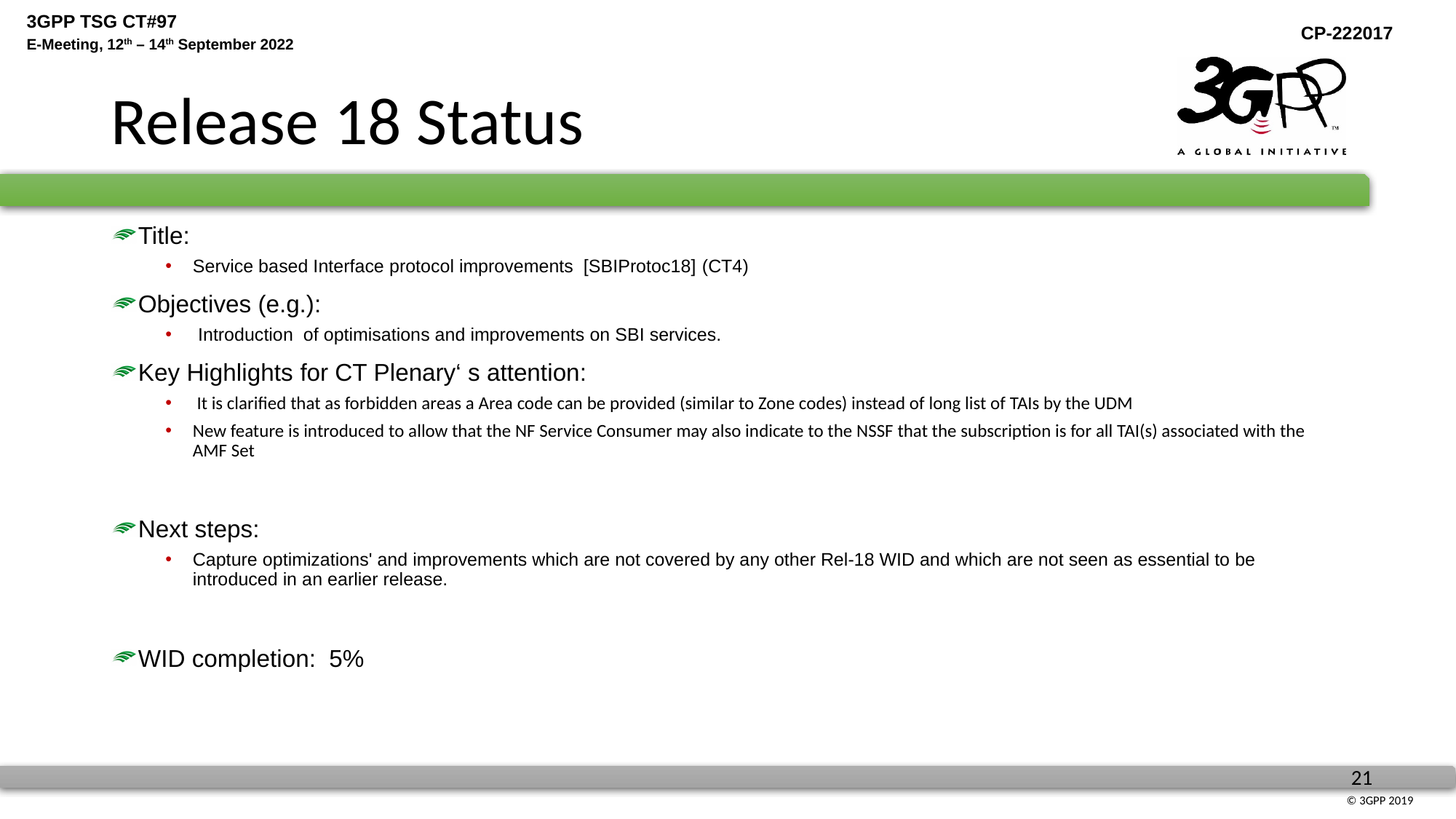

# Release 18 Status
Title:
Service based Interface protocol improvements  [SBIProtoc18] (CT4)
Objectives (e.g.):
 Introduction  of optimisations and improvements on SBI services.
Key Highlights for CT Plenary‘ s attention:
 It is clarified that as forbidden areas a Area code can be provided (similar to Zone codes) instead of long list of TAIs by the UDM
New feature is introduced to allow that the NF Service Consumer may also indicate to the NSSF that the subscription is for all TAI(s) associated with the AMF Set

Next steps:
Capture optimizations' and improvements which are not covered by any other Rel-18 WID and which are not seen as essential to be introduced in an earlier release.

WID completion:  5%